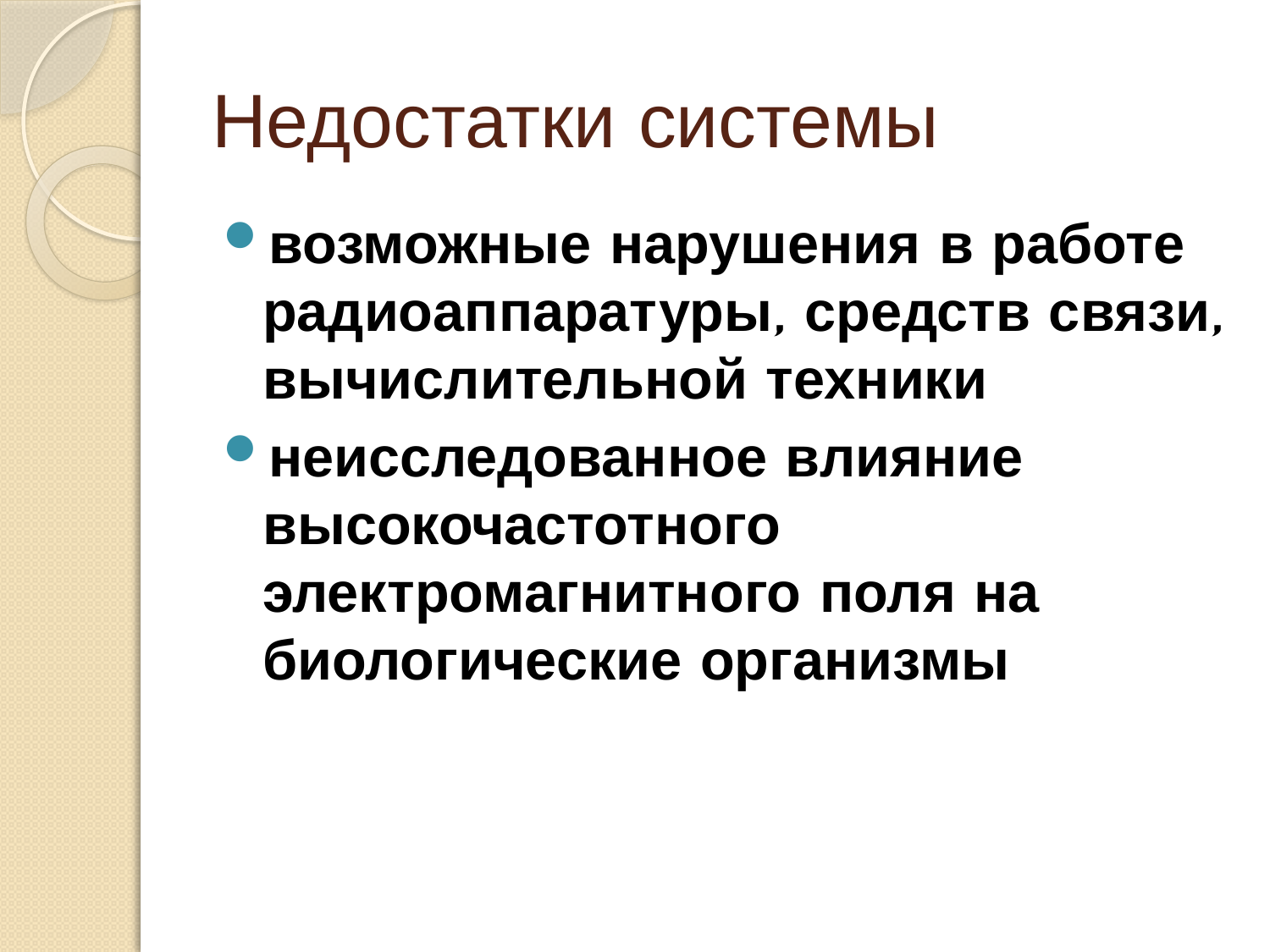

# Недостатки системы
возможные нарушения в работе радиоаппаратуры, средств связи, вычислительной техники
неисследованное влияние высокочастотного электромагнитного поля на биологические организмы